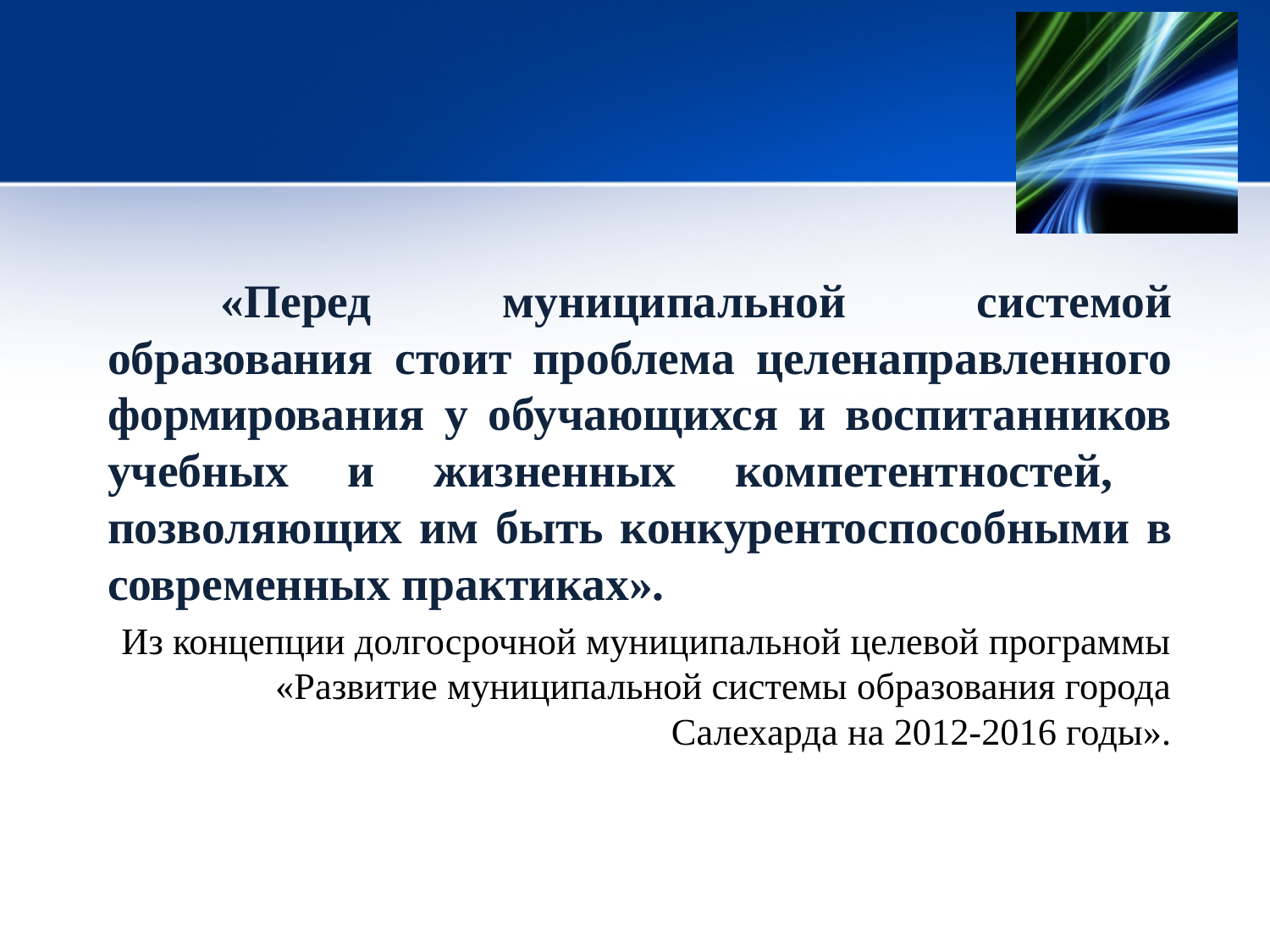

«Перед муниципальной системой образования стоит проблема целенаправленного формирования у обучающихся и воспитанников учебных и жизненных компетентностей,  позволяющих им быть конкурентоспособными в современных практиках».
Из концепции долгосрочной муниципальной целевой программы «Развитие муниципальной системы образования города Салехарда на 2012-2016 годы».